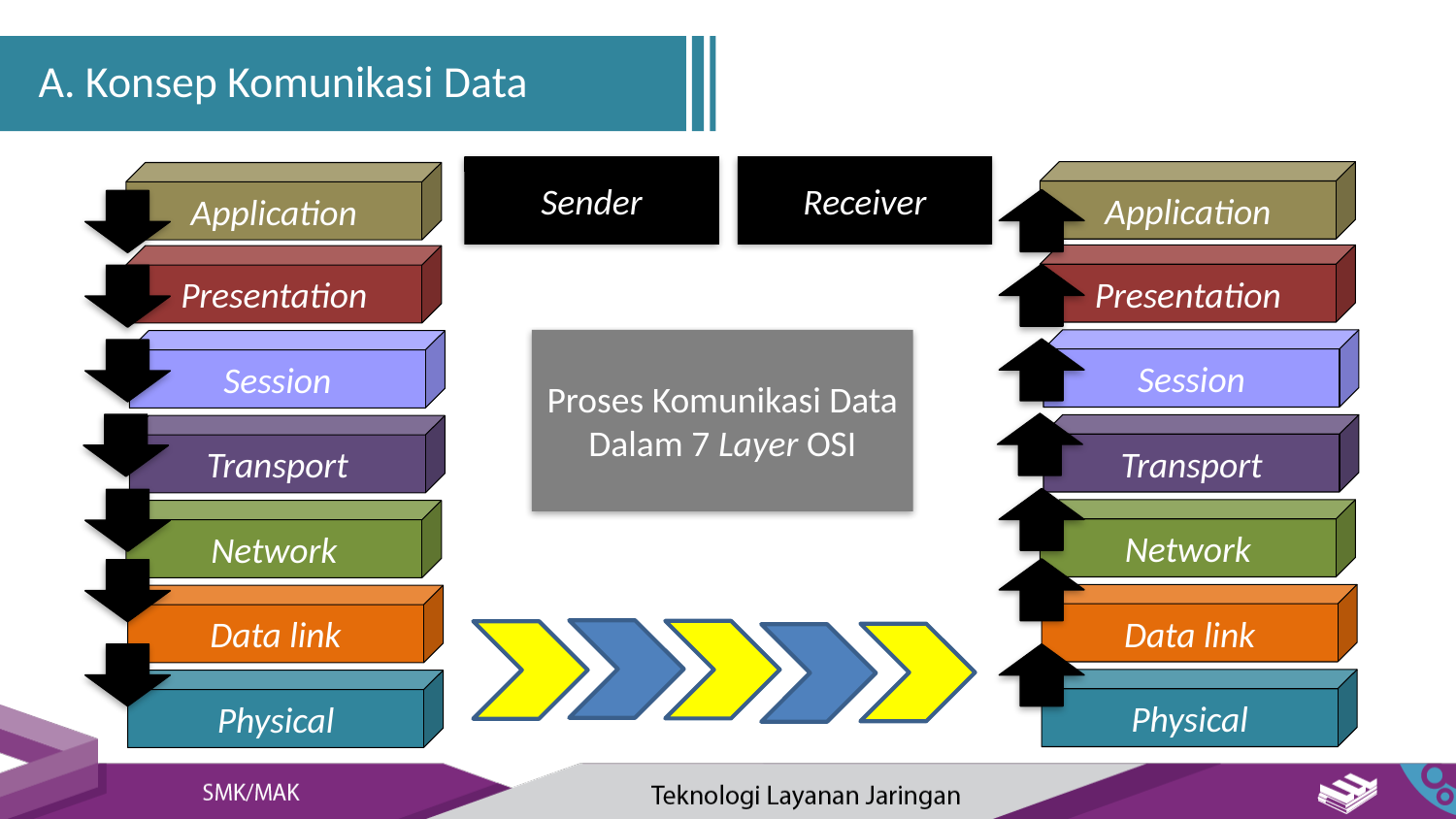

A. Konsep Komunikasi Data
Sender
Receiver
Application

Presentation

Session

Transport

Network

Data link
Physical

Application

Presentation

Session

Transport

Network

Data link
Physical

Proses Komunikasi Data Dalam 7 Layer OSI